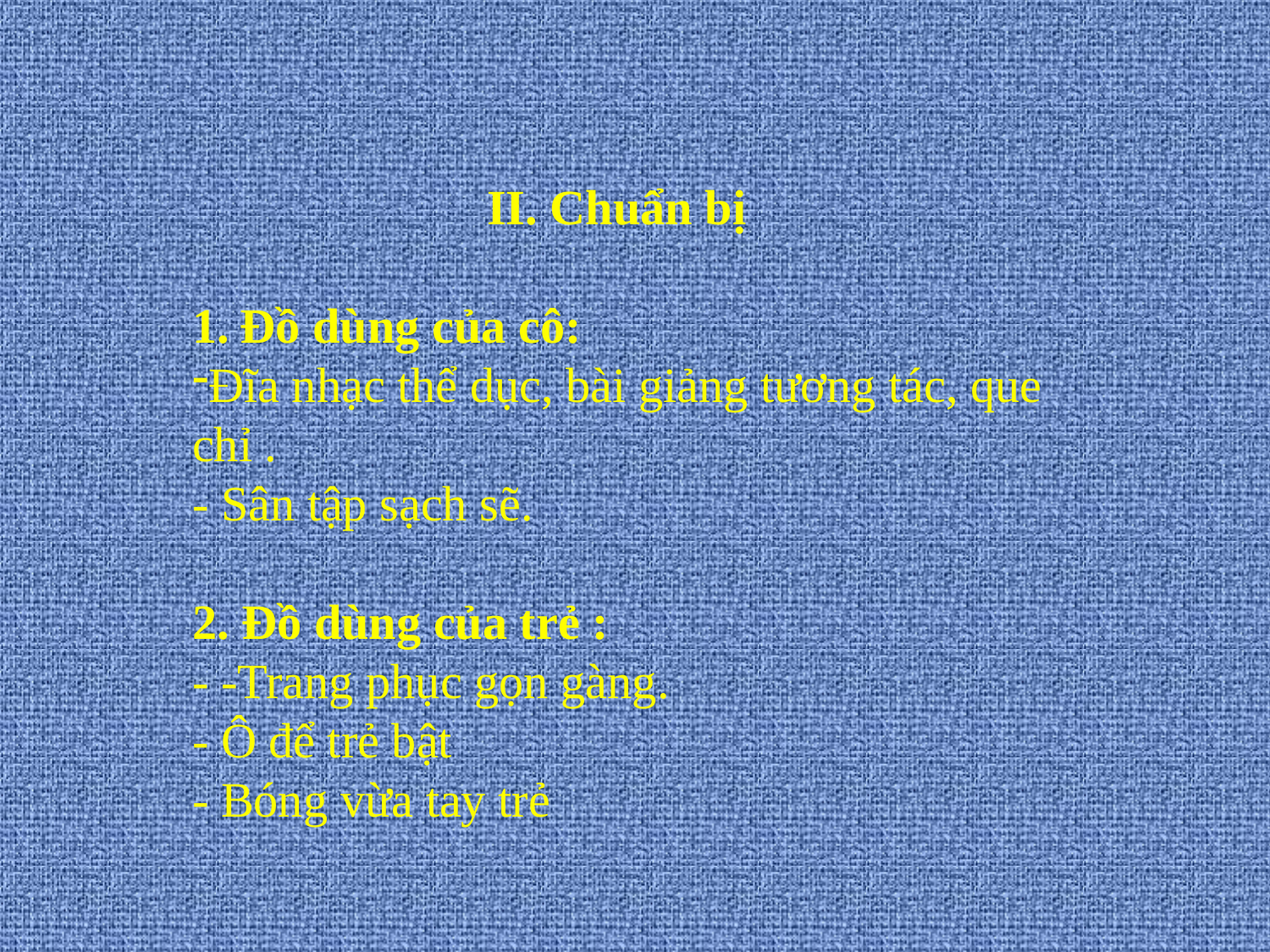

II. Chuẩn bị

Đồ dùng của cô:
Đĩa nhạc thể dục, bài giảng tương tác, que chỉ .
- Sân tập sạch sẽ.

2. Đồ dùng của trẻ :
- -Trang phục gọn gàng.
- Ô để trẻ bật
- Bóng vừa tay trẻ